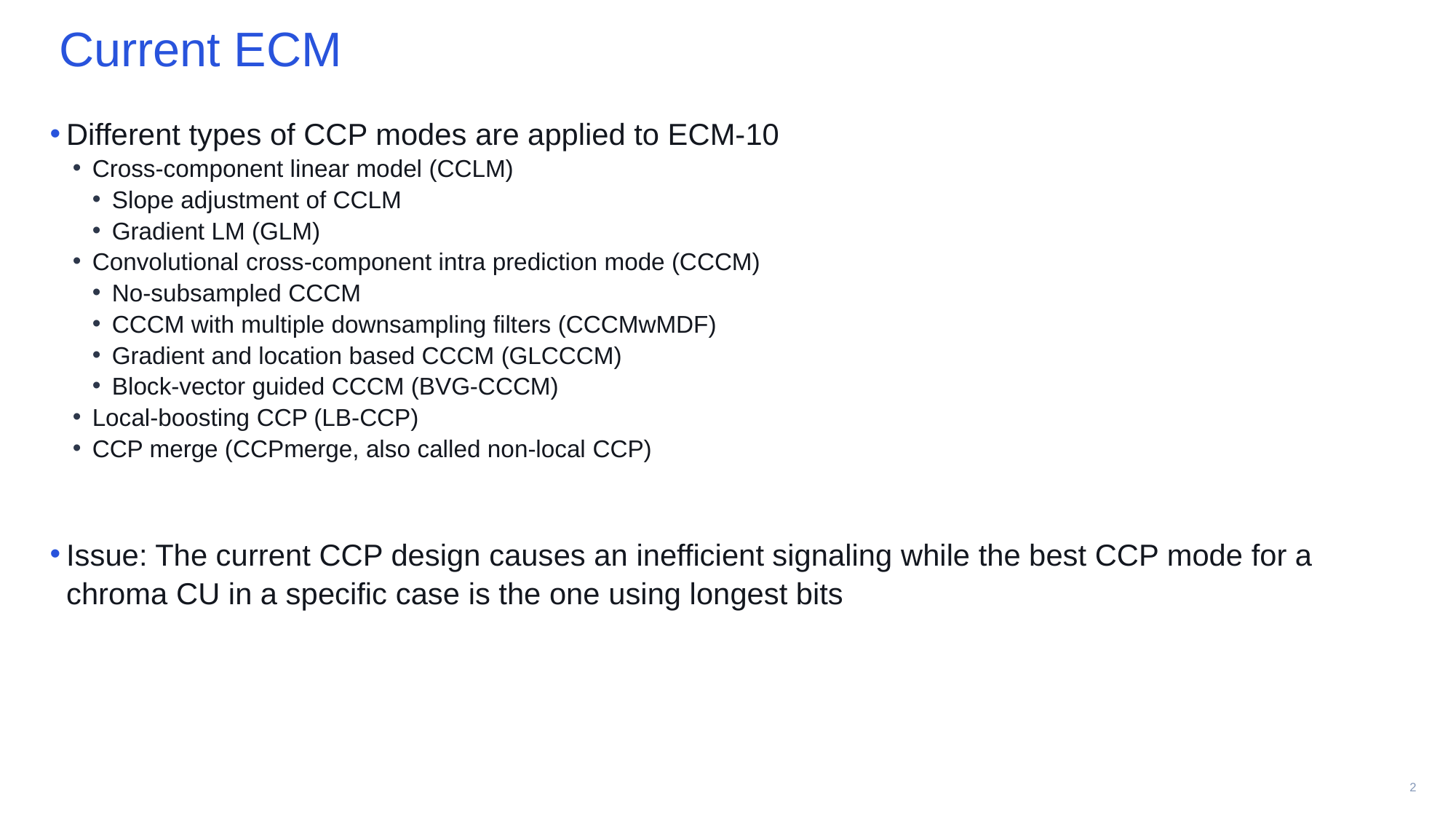

# Current ECM
Different types of CCP modes are applied to ECM-10
Cross-component linear model (CCLM)
Slope adjustment of CCLM
Gradient LM (GLM)
Convolutional cross-component intra prediction mode (CCCM)
No-subsampled CCCM
CCCM with multiple downsampling filters (CCCMwMDF)
Gradient and location based CCCM (GLCCCM)
Block-vector guided CCCM (BVG-CCCM)
Local-boosting CCP (LB-CCP)
CCP merge (CCPmerge, also called non-local CCP)

Issue: The current CCP design causes an inefficient signaling while the best CCP mode for a chroma CU in a specific case is the one using longest bits